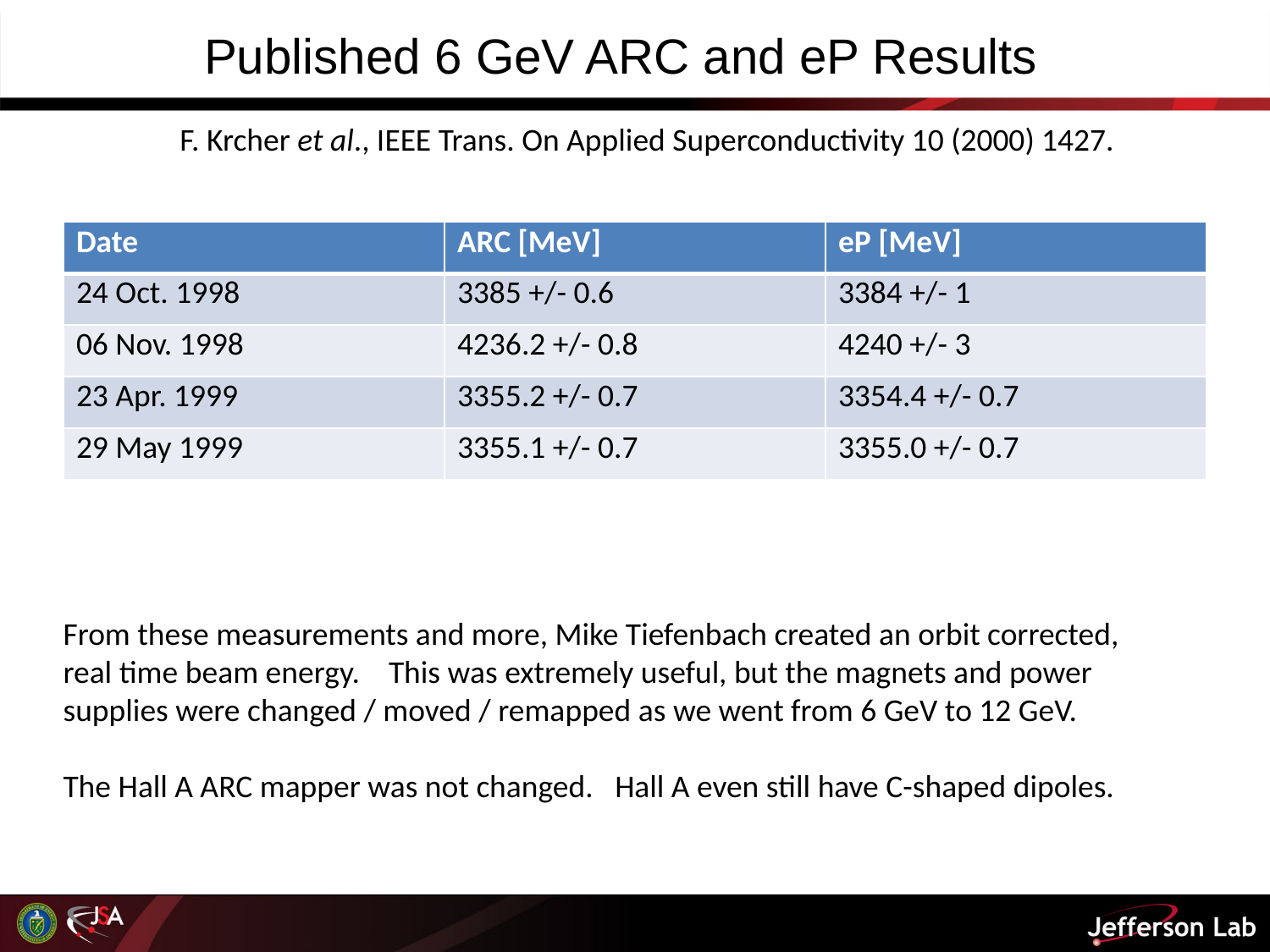

# Published 6 GeV ARC and eP Results
F. Krcher et al., IEEE Trans. On Applied Superconductivity 10 (2000) 1427.
| Date | ARC [MeV] | eP [MeV] |
| --- | --- | --- |
| 24 Oct. 1998 | 3385 +/- 0.6 | 3384 +/- 1 |
| 06 Nov. 1998 | 4236.2 +/- 0.8 | 4240 +/- 3 |
| 23 Apr. 1999 | 3355.2 +/- 0.7 | 3354.4 +/- 0.7 |
| 29 May 1999 | 3355.1 +/- 0.7 | 3355.0 +/- 0.7 |
From these measurements and more, Mike Tiefenbach created an orbit corrected,
real time beam energy.    This was extremely useful, but the magnets and power supplies were changed / moved / remapped as we went from 6 GeV to 12 GeV.

The Hall A ARC mapper was not changed.   Hall A even still have C-shaped dipoles.